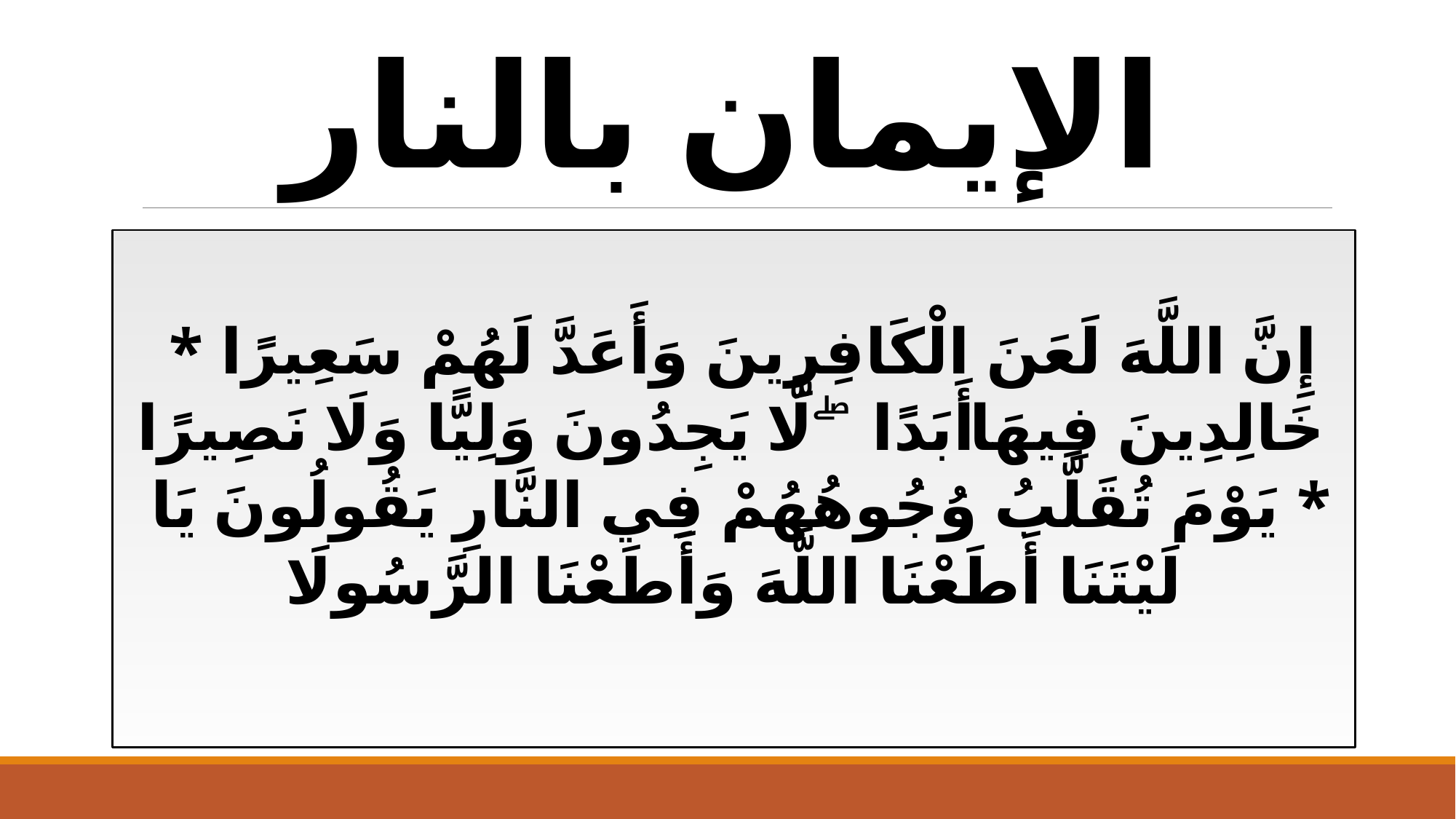

# الإيمان بالنار

إِنَّ اللَّهَ لَعَنَ الْكَافِرِينَ وَأَعَدَّ لَهُمْ سَعِيرًا *
خَالِدِينَ فِيهَا أَبَدًا ۖ لَّا يَجِدُونَ وَلِيًّا وَلَا نَصِيرًا
* يَوْمَ تُقَلَّبُ وُجُوهُهُمْ فِي النَّارِ يَقُولُونَ يَا
لَيْتَنَا أَطَعْنَا اللَّهَ وَأَطَعْنَا الرَّسُولَا